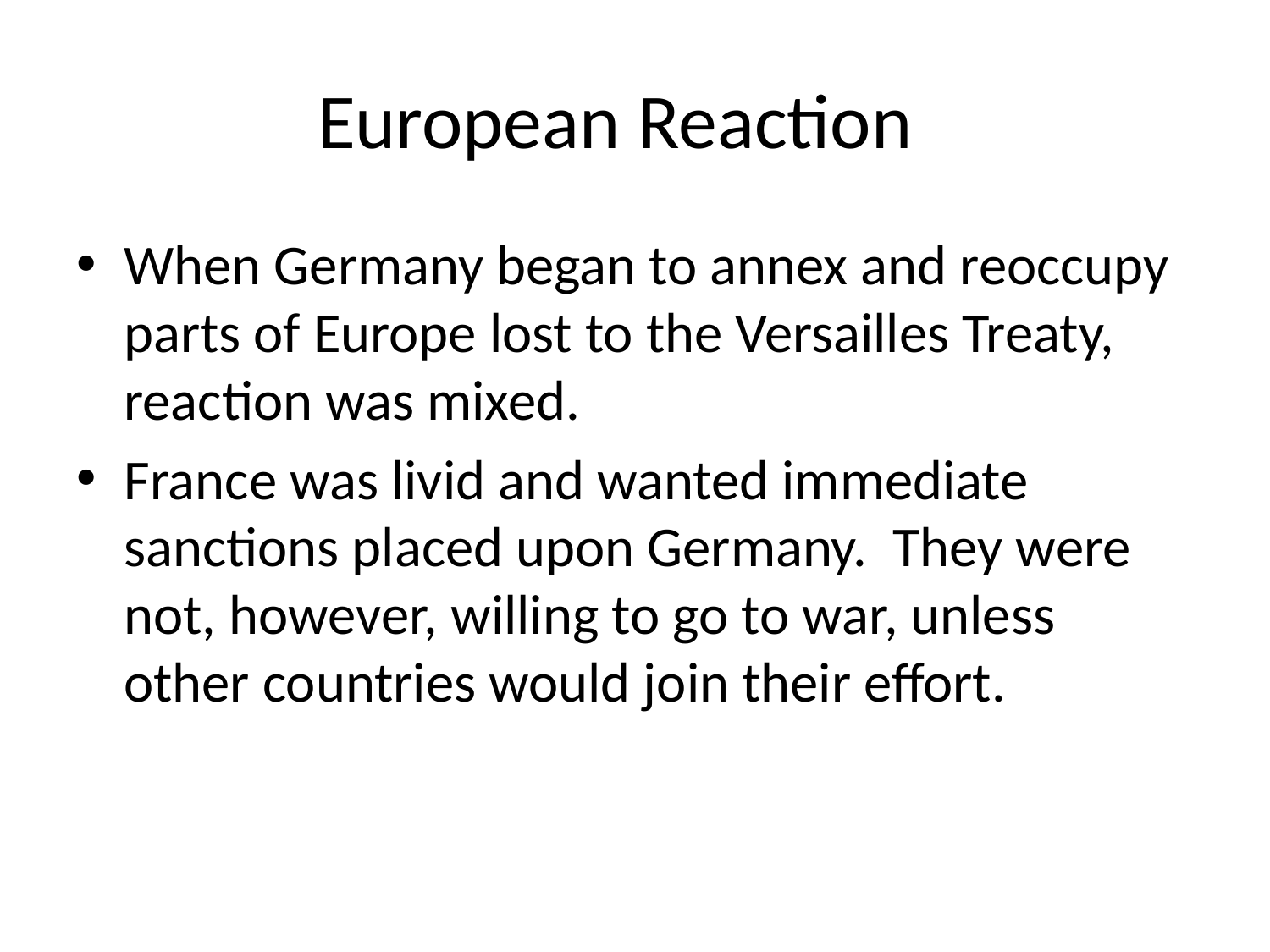

# European Reaction
When Germany began to annex and reoccupy parts of Europe lost to the Versailles Treaty, reaction was mixed.
France was livid and wanted immediate sanctions placed upon Germany.  They were not, however, willing to go to war, unless other countries would join their effort.